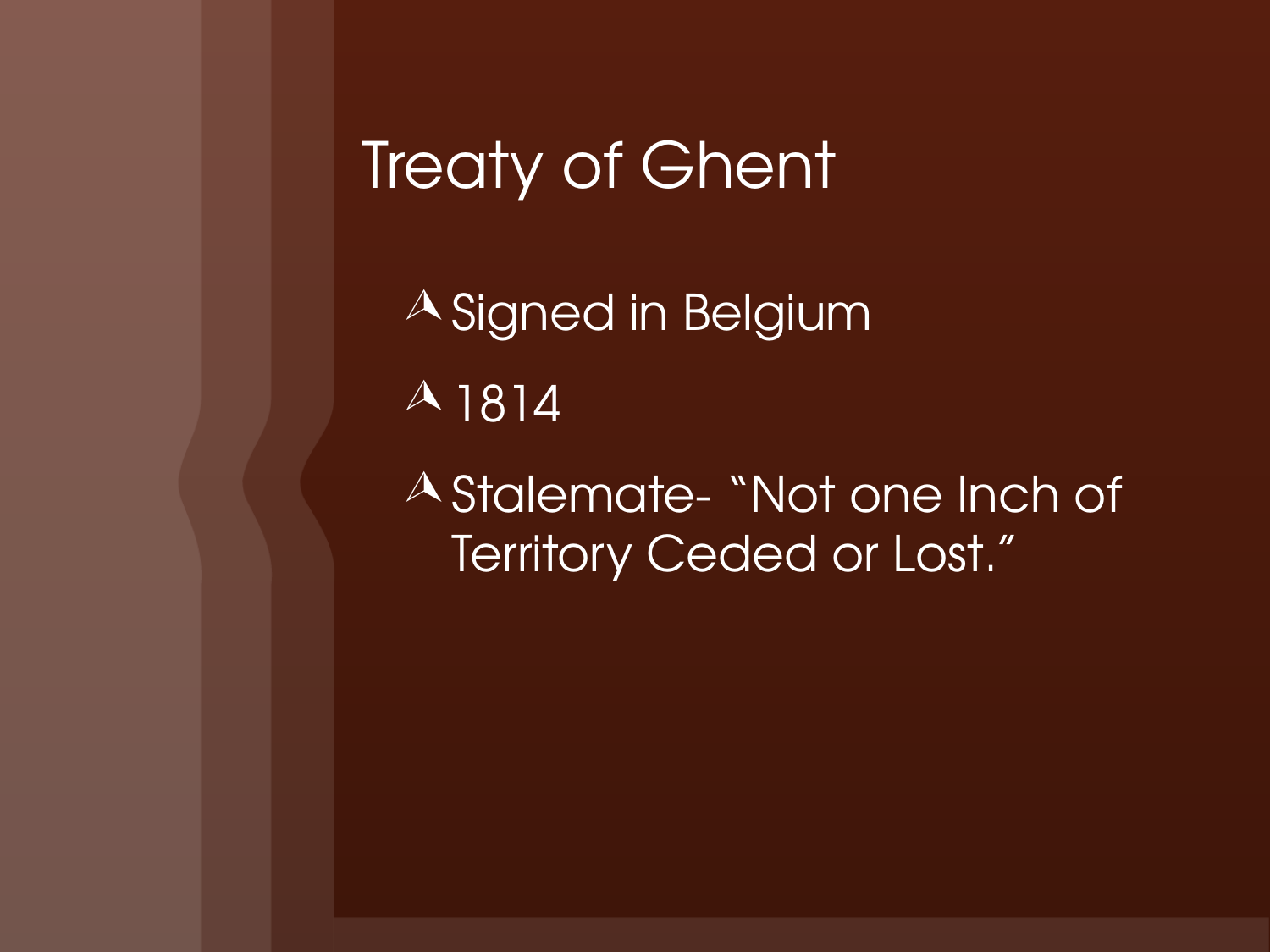

# Treaty of Ghent
Signed in Belgium
1814
Stalemate- “Not one Inch of Territory Ceded or Lost.”